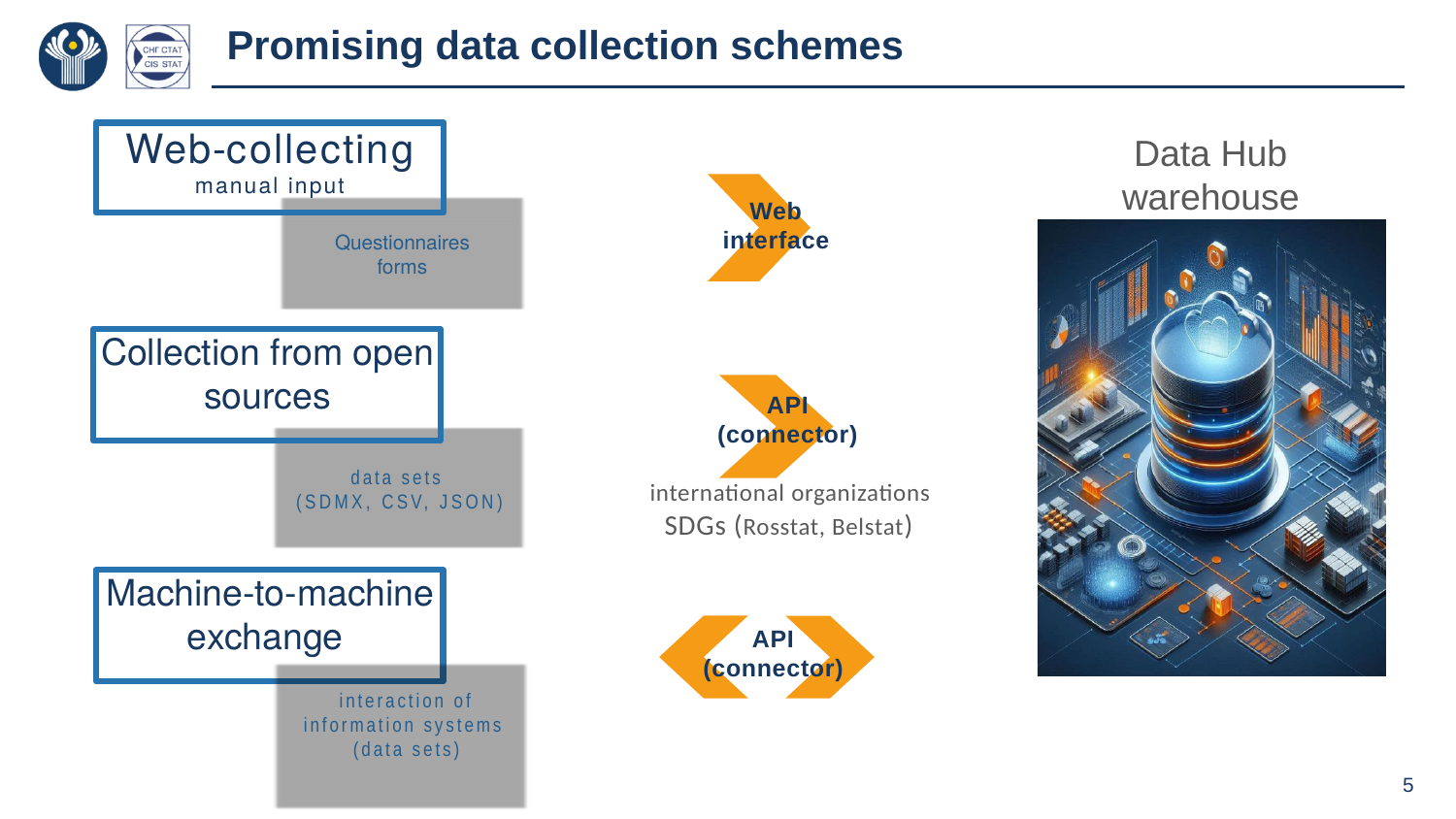

# Promising data collection schemes
Web-collecting
manual input

Questionnaires
 forms

Data Hub
warehouse

Web interface

Collection from open sources

data sets
(SDMX, CSV, JSON)

API
(connector)
international organizations
SDGs (Rosstat, Belstat)
Machine-to-machine
exchange

interaction of information systems
(data sets)

API
(connector)